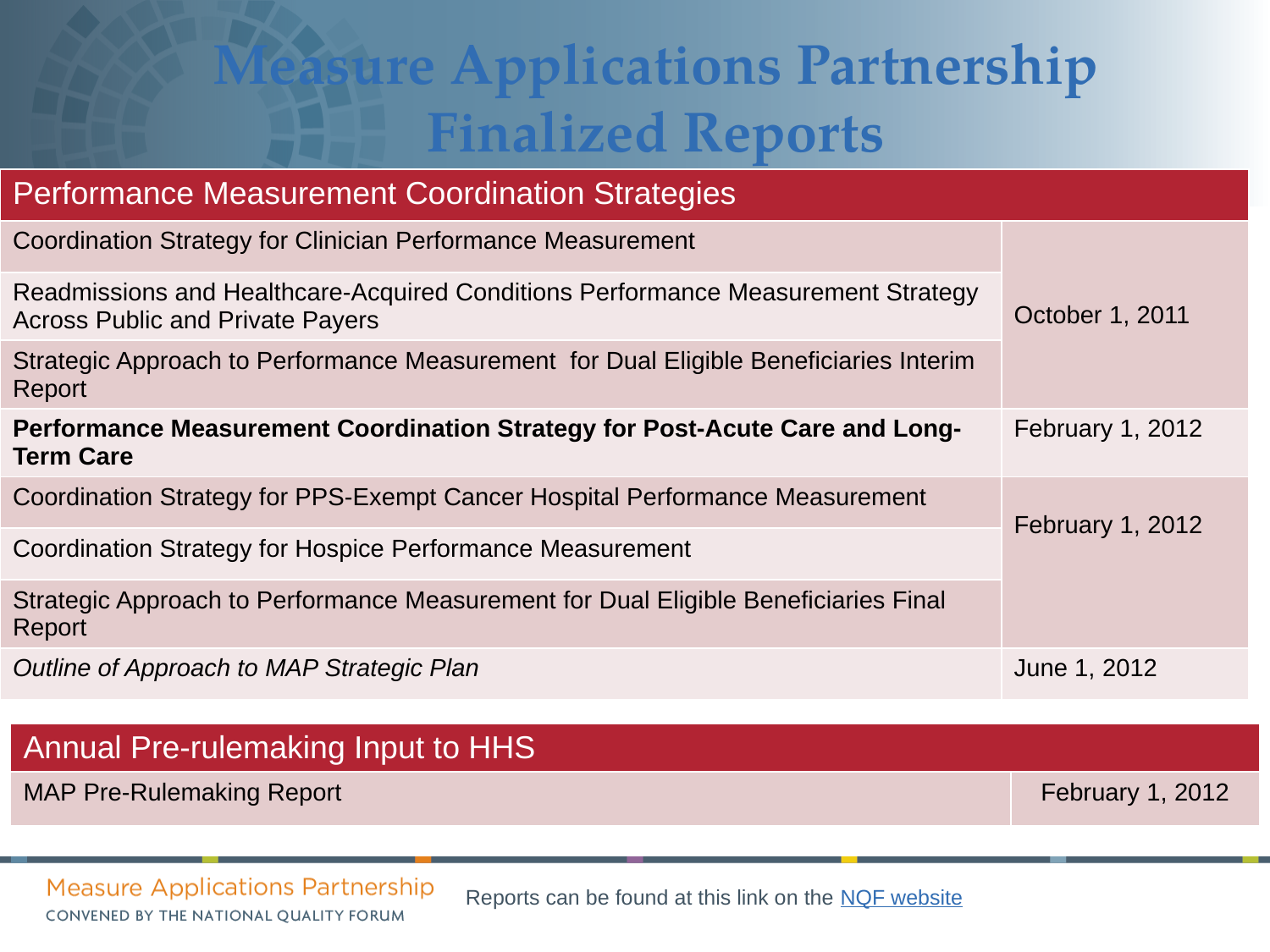

# Measure Applications Partnership Finalized Reports
| Performance Measurement Coordination Strategies |  |
| --- | --- |
| Coordination Strategy for Clinician Performance Measurement | October 1, 2011 |
| Readmissions and Healthcare-Acquired Conditions Performance Measurement Strategy Across Public and Private Payers |  |
| Strategic Approach to Performance Measurement for Dual Eligible Beneficiaries Interim Report |  |
| Performance Measurement Coordination Strategy for Post-Acute Care and Long-Term Care | February 1, 2012 |
| Coordination Strategy for PPS-Exempt Cancer Hospital Performance Measurement | February 1, 2012 |
| Coordination Strategy for Hospice Performance Measurement |  |
| Strategic Approach to Performance Measurement for Dual Eligible Beneficiaries Final Report |  |
| Outline of Approach to MAP Strategic Plan | June 1, 2012 |
| Annual Pre-rulemaking Input to HHS |  |
| --- | --- |
| MAP Pre-Rulemaking Report | February 1, 2012 |
	Reports can be found at this link on the NQF website